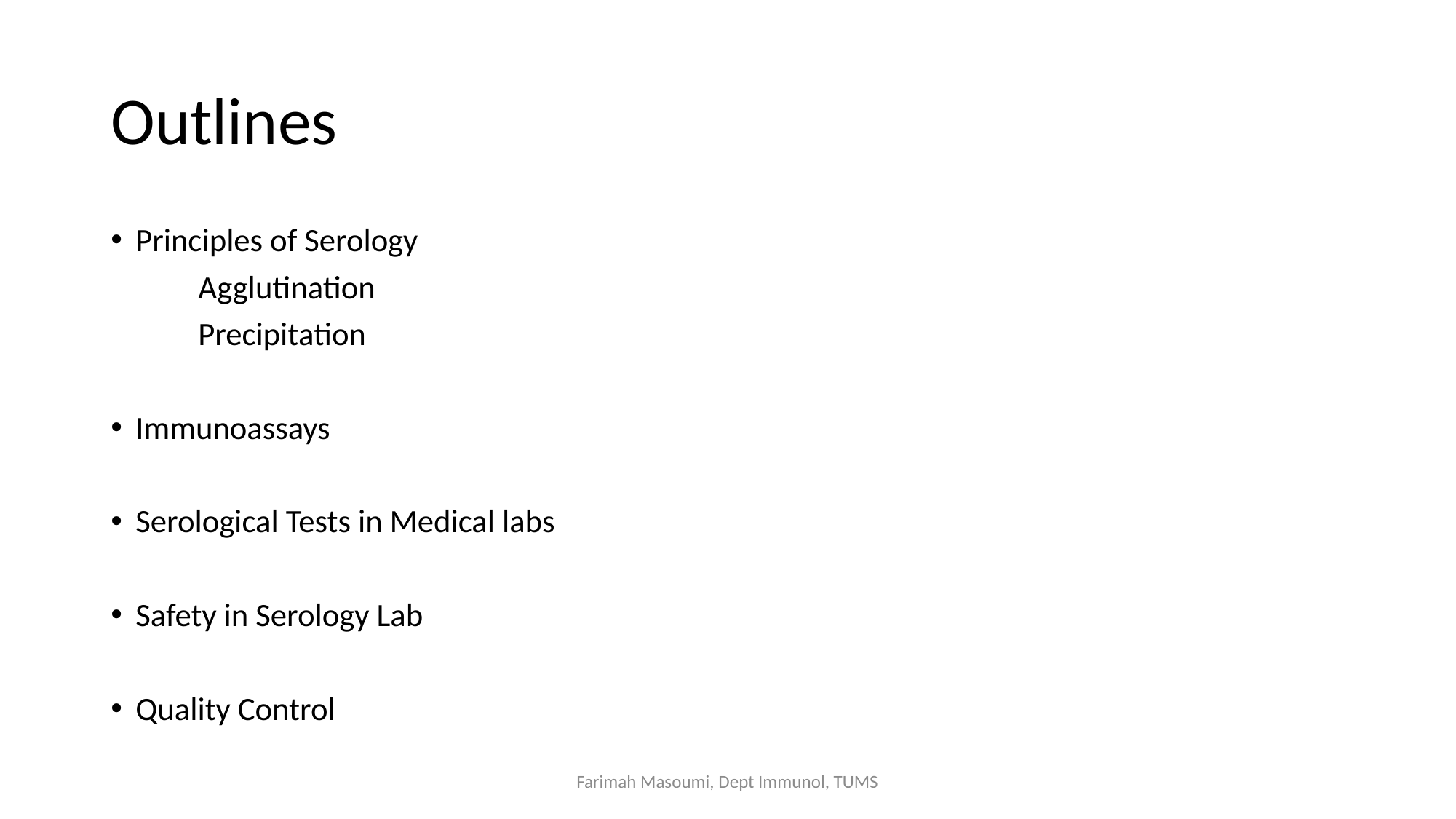

# Outlines
Principles of Serology
            Agglutination
            Precipitation

Immunoassays

Serological Tests in Medical labs

Safety in Serology Lab

Quality Control
Farimah Masoumi, Dept Immunol, TUMS